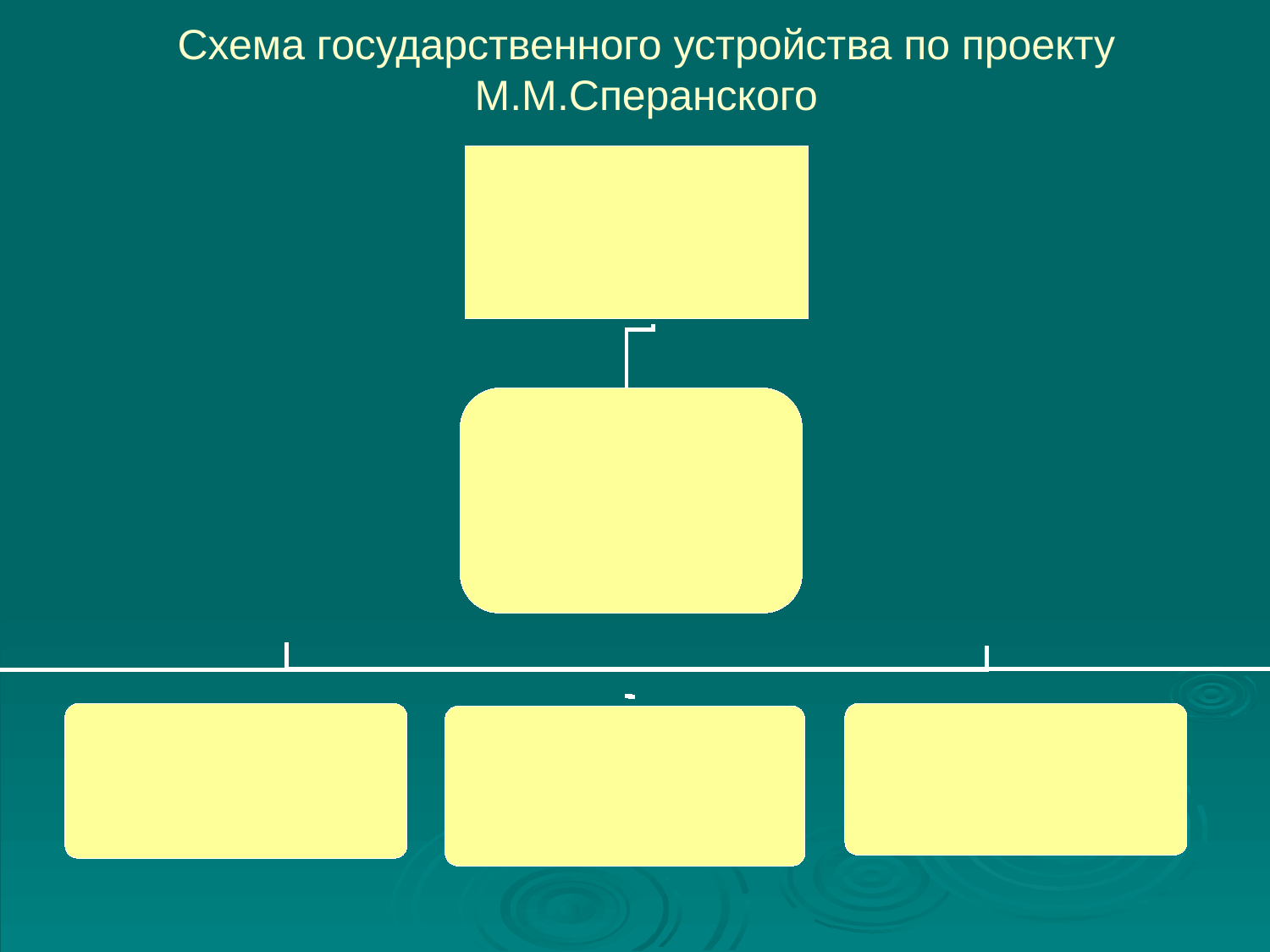

# Схема государственного устройства по проекту М.М.Сперанского